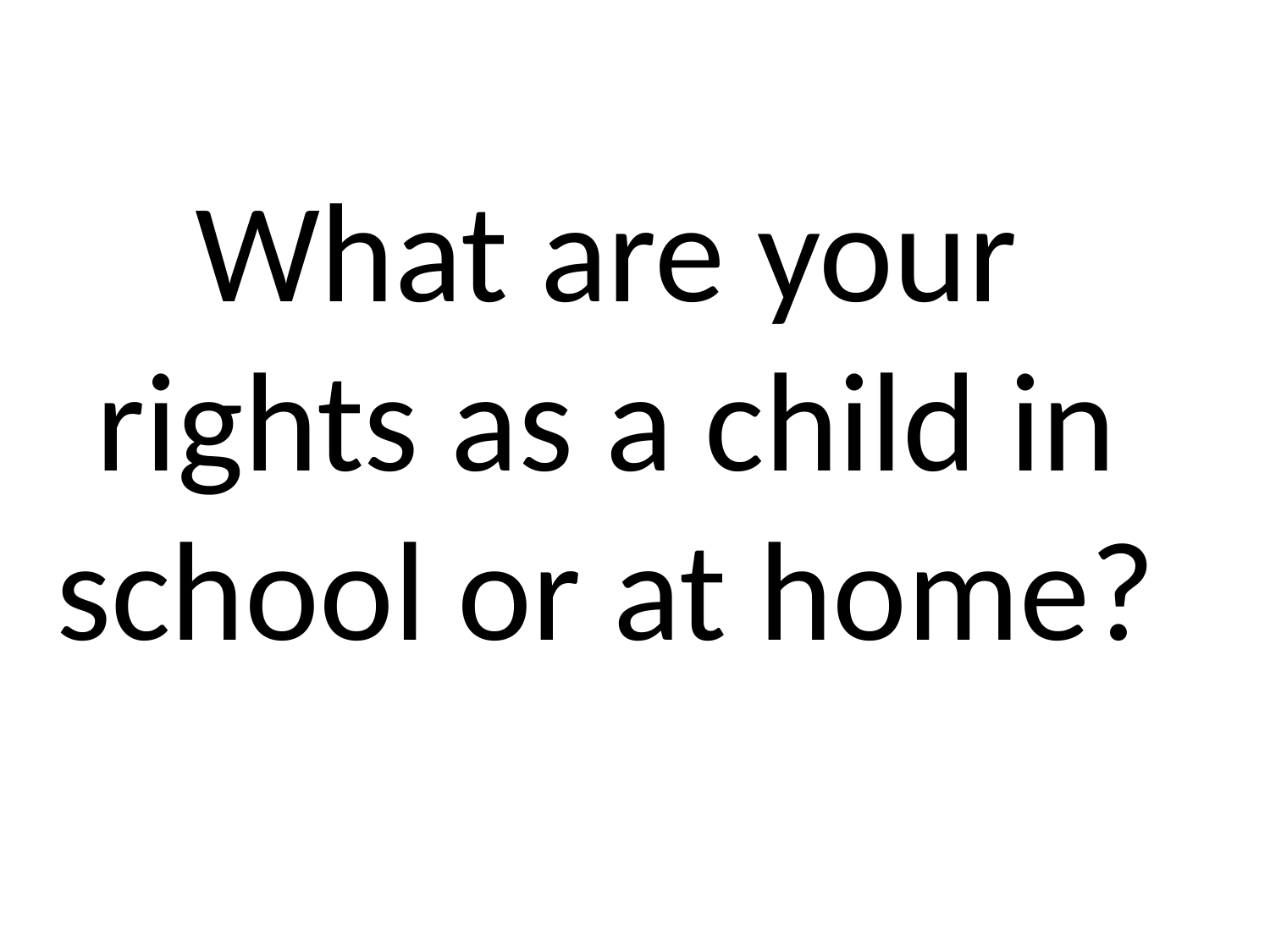

# What are your rights as a child in school or at home?